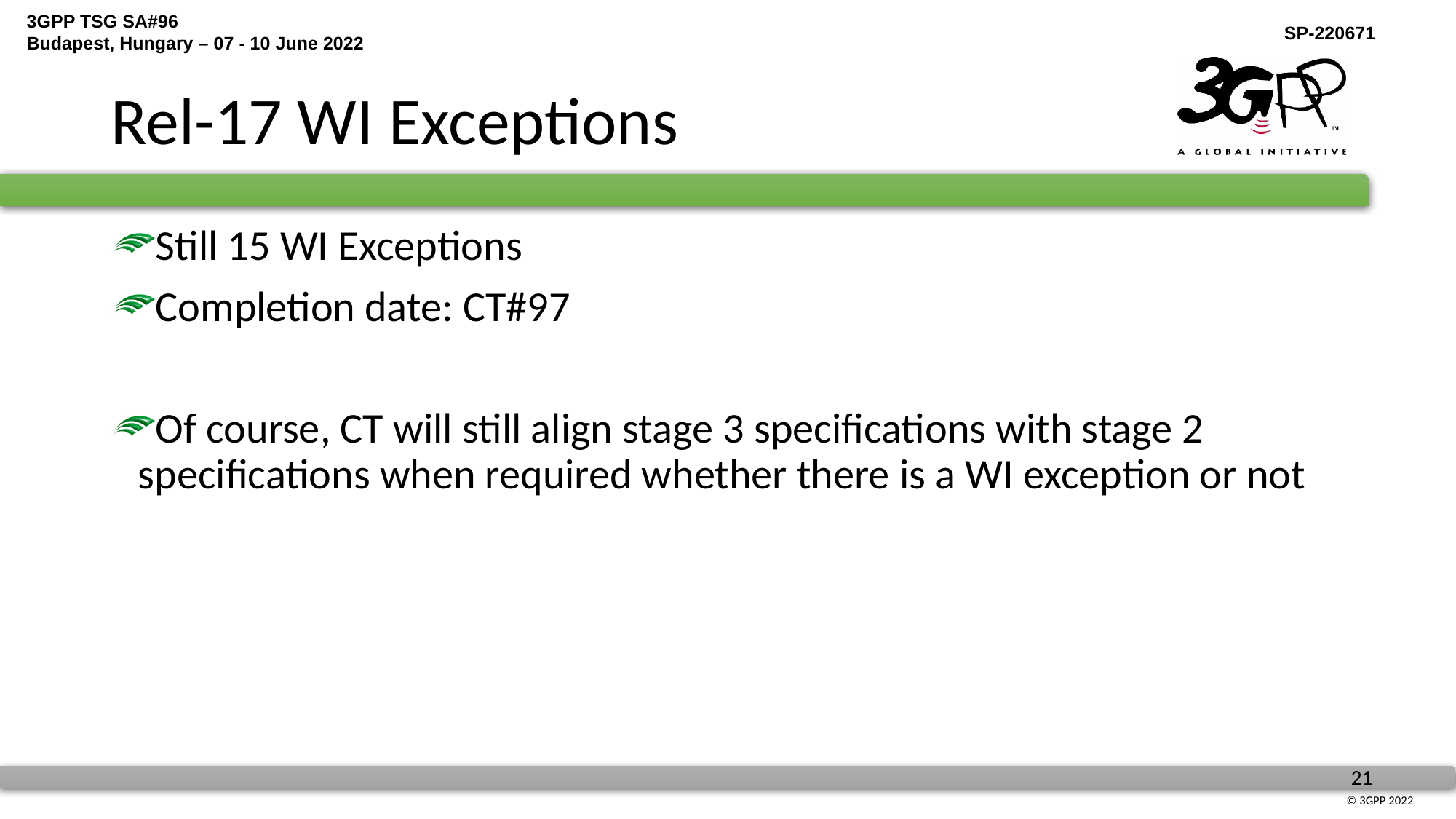

# Rel-17 WI Exceptions
Still 15 WI Exceptions
Completion date: CT#97

Of course, CT will still align stage 3 specifications with stage 2 specifications when required whether there is a WI exception or not